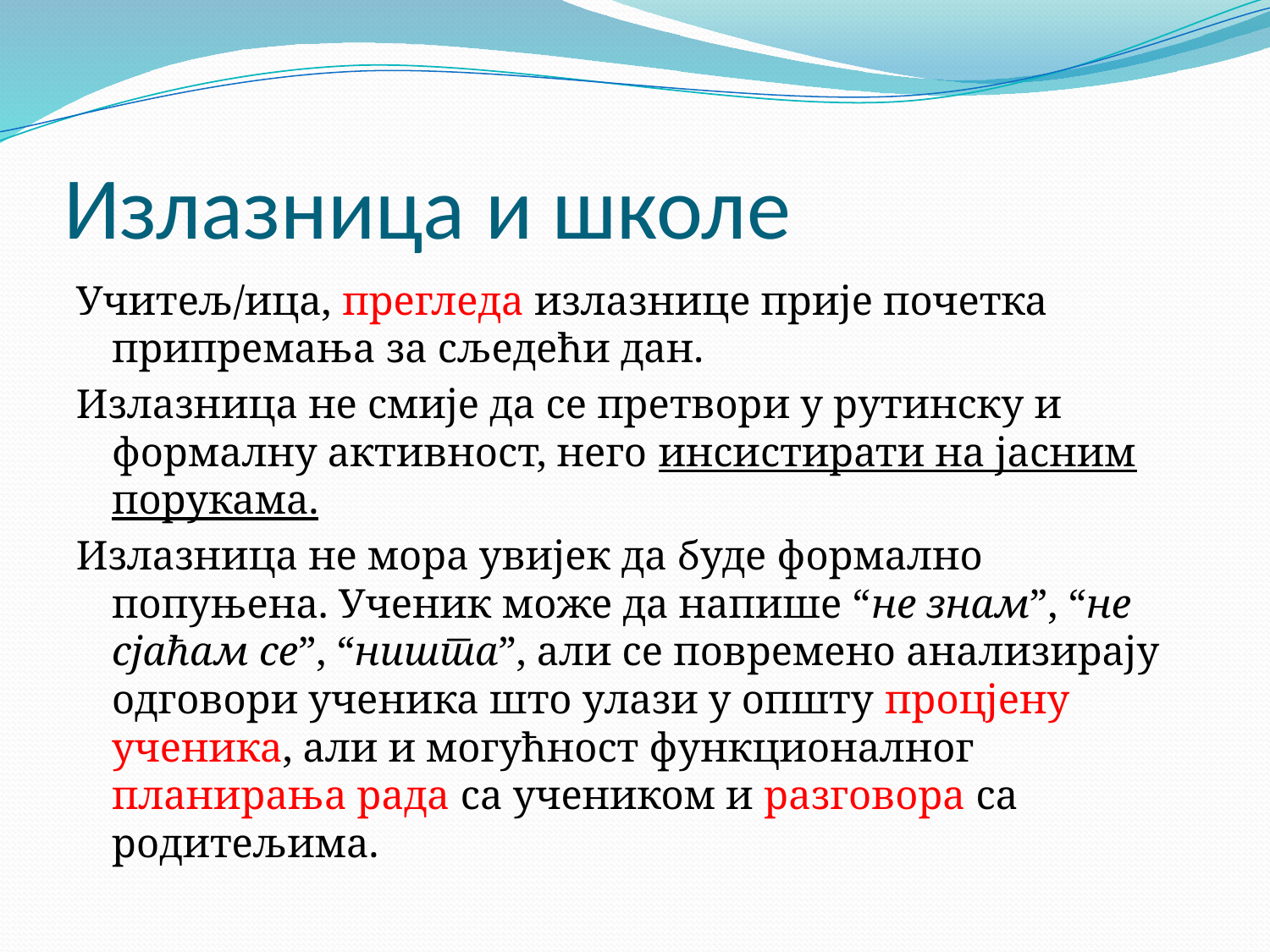

# Излазница и школе
Учитељ/ица, прегледа излазнице прије почетка припремања за сљедећи дан.
Излазница не смије да се претвори у рутинску и формалну активност, него инсистирати на јасним порукама.
Излазница не мора увијек да буде формално попуњена. Ученик може да напише “не знам”, “не сјаћам се”, “ништа”, али се повремено анализирају одговори ученика што улази у општу процјену ученика, али и могућност функционалног планирања рада са учеником и разговора са родитељима.